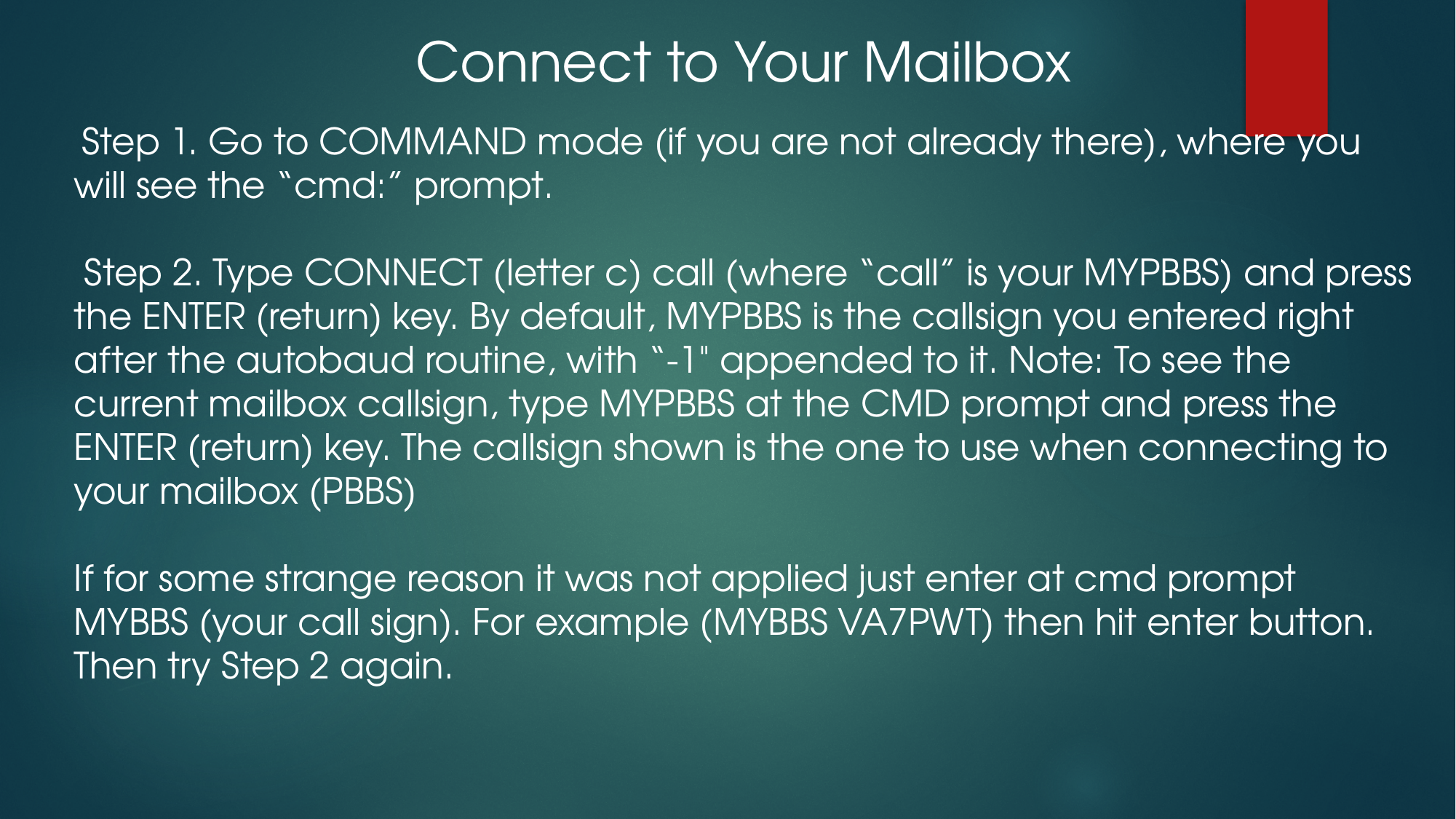

Connect to Your Mailbox

 Step 1. Go to COMMAND mode (if you are not already there), where you will see the “cmd:” prompt.

 Step 2. Type CONNECT (letter c) call (where “call” is your MYPBBS) and press the ENTER (return) key. By default, MYPBBS is the callsign you entered right after the autobaud routine, with “-1" appended to it. Note: To see the current mailbox callsign, type MYPBBS at the CMD prompt and press the ENTER (return) key. The callsign shown is the one to use when connecting to your mailbox (PBBS)

If for some strange reason it was not applied just enter at cmd prompt MYBBS (your call sign). For example (MYBBS VA7PWT) then hit enter button.
Then try Step 2 again.